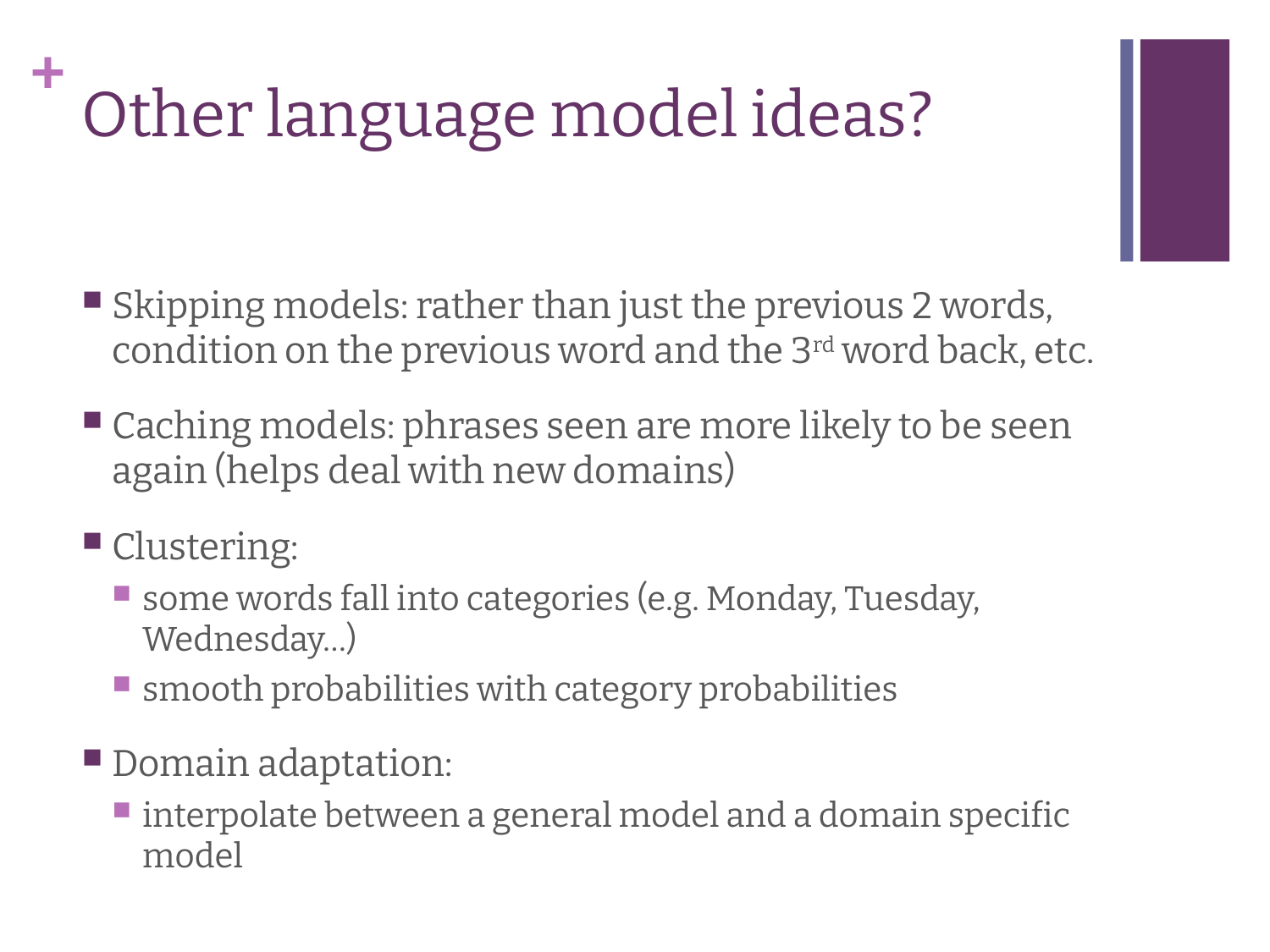

# Other language model ideas?
Skipping models: rather than just the previous 2 words, condition on the previous word and the 3rd word back, etc.
Caching models: phrases seen are more likely to be seen again (helps deal with new domains)
Clustering:
some words fall into categories (e.g. Monday, Tuesday, Wednesday…)
smooth probabilities with category probabilities
Domain adaptation:
interpolate between a general model and a domain specific model